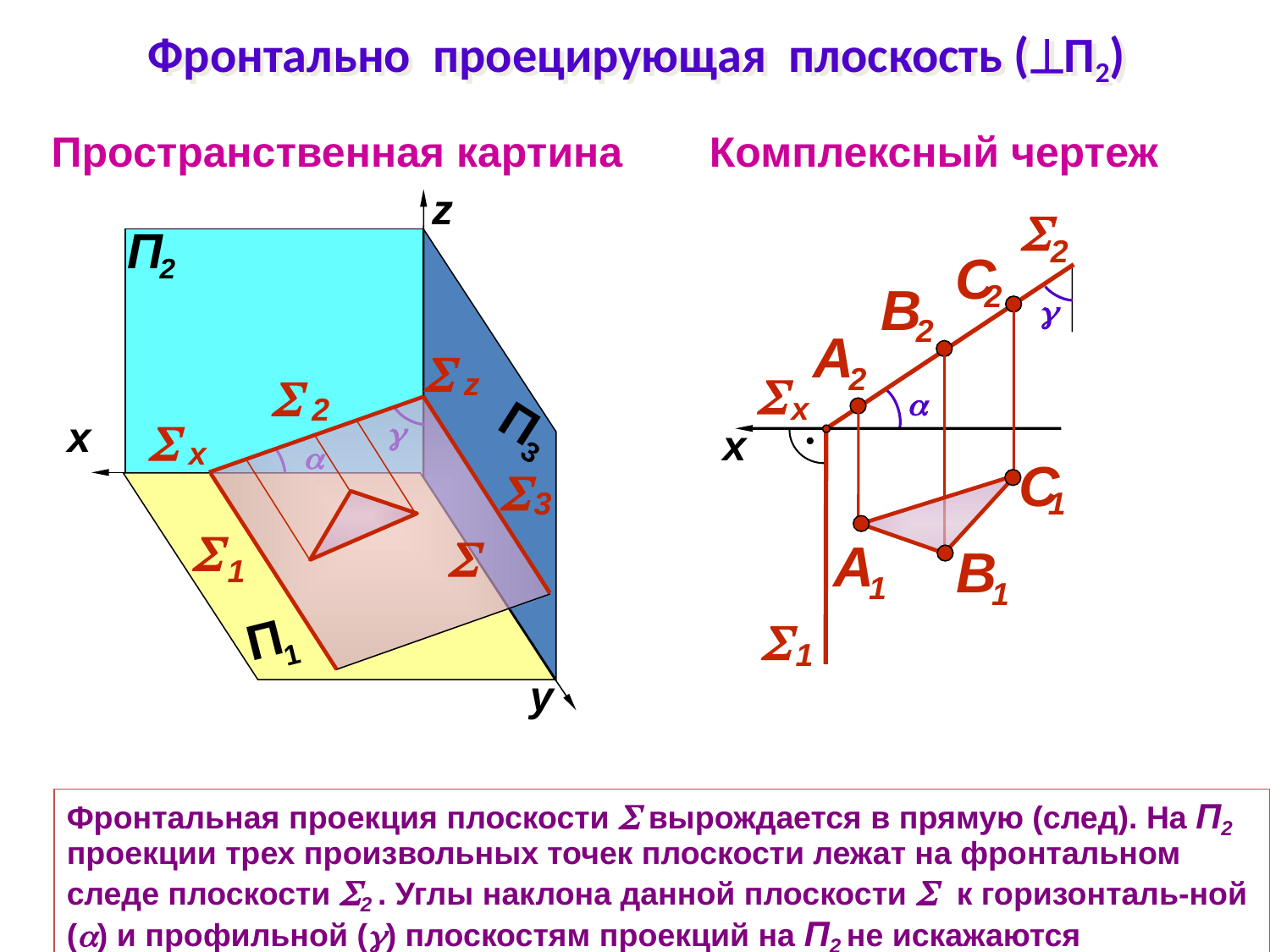

# Фронтально  проецирующая  плоскость (⊥П2)
Пространственная картина
Комплексный чертеж
z
Σ
2

x

Σ
1
Σ
х

П
2

П
3
x

П
1

C
2
В
2

А
2

C
1

А
1
В
1

γ
α

Σ
z
Σ
2

Σ
х

γ

α
Σ
3

Σ
1
Σ
y

Фронтальная проекция плоскости Σ вырождается в прямую (след). На П2  проекции трех произвольных точек плоскости лежат на фронтальном следе плоскости Σ2 . Углы наклона данной плоскости Σ  к горизонталь-ной (α) и профильной (γ) плоскостям проекций на П2 не искажаются